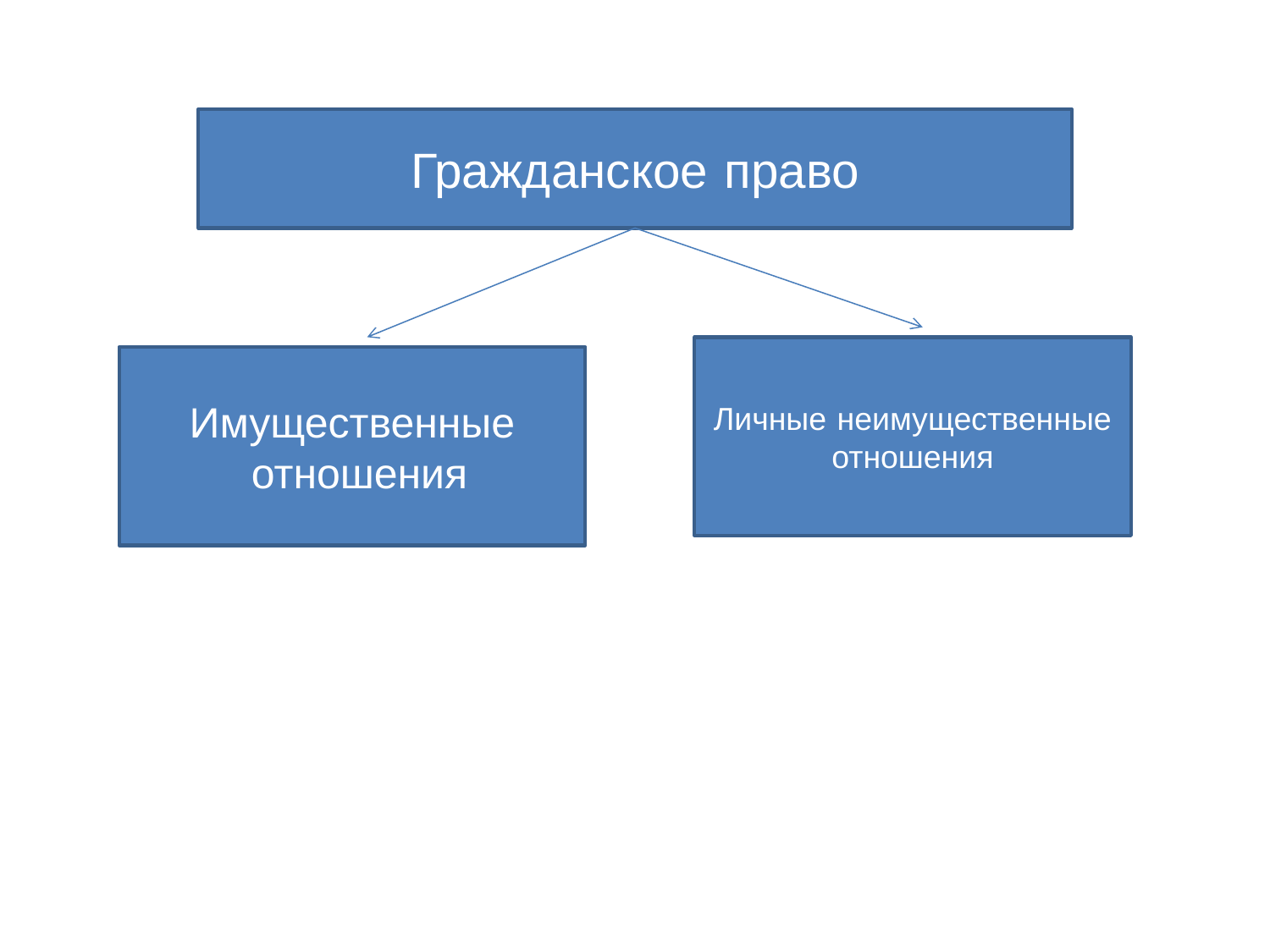

Гражданское право
Личные неимущественные отношения
Имущественные
 отношения